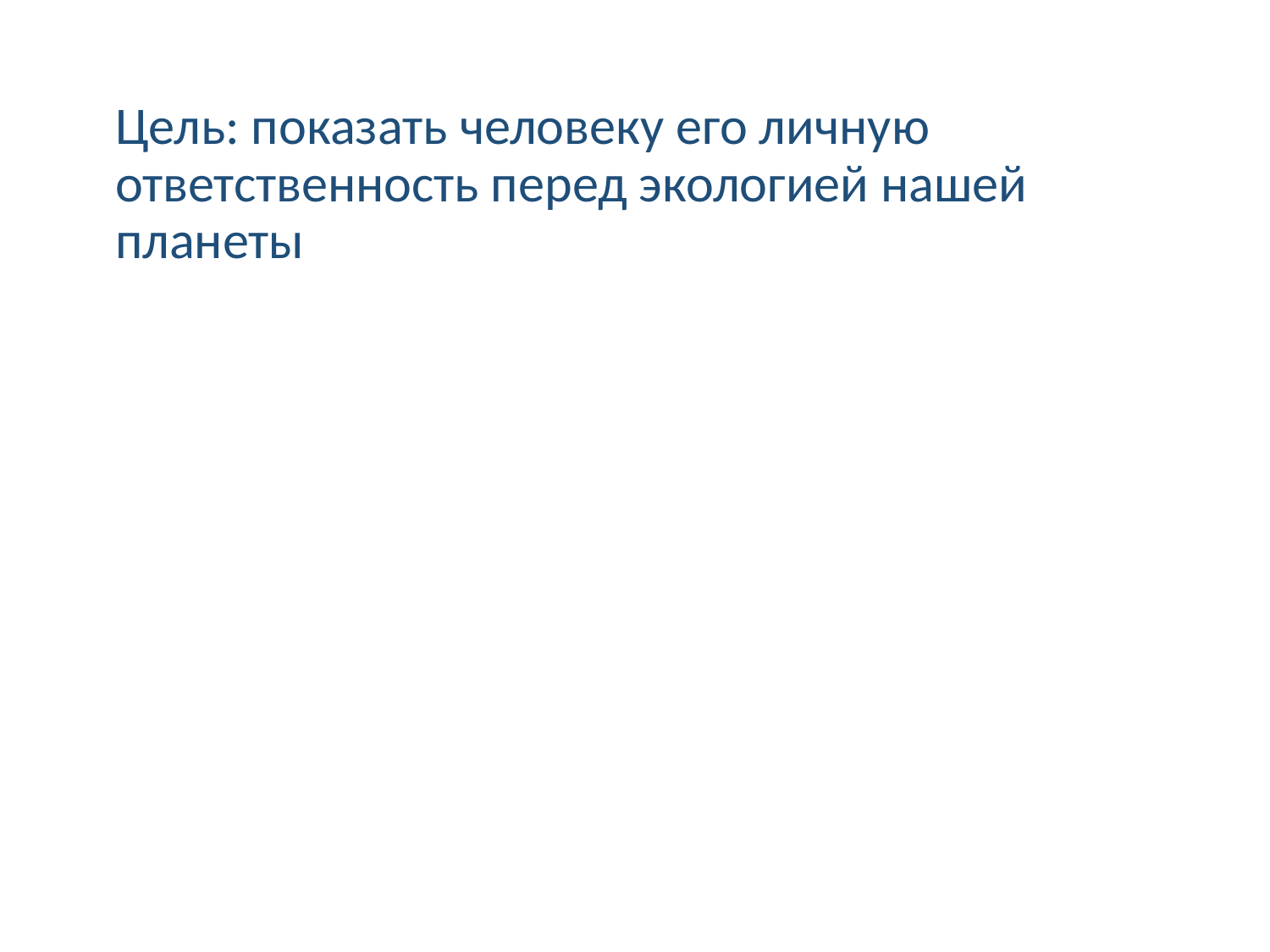

# Цель: показать человеку его личную ответственность перед экологией нашей планеты